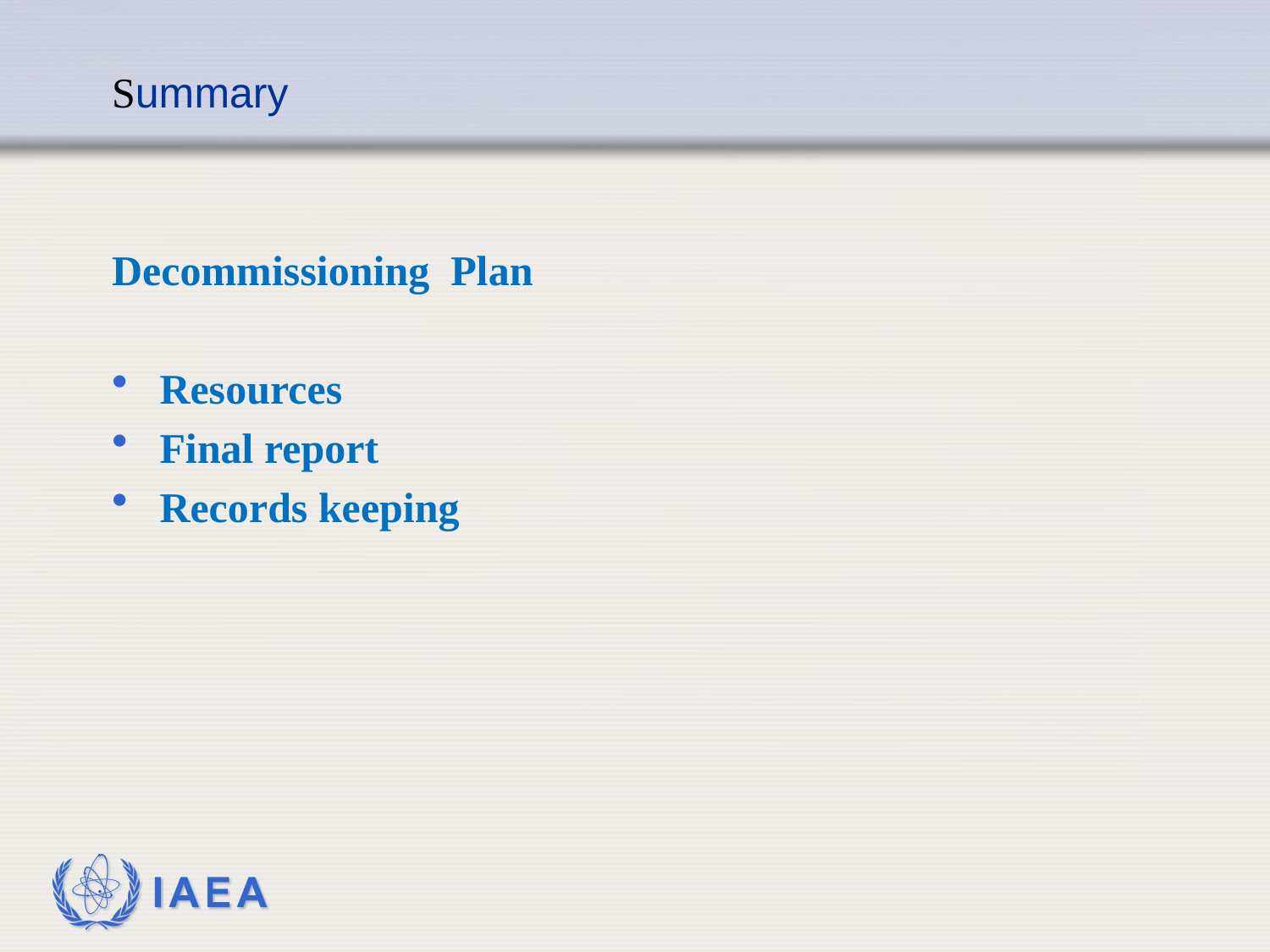

Summary

Decommissioning  Plan

Resources
Final report
Records keeping